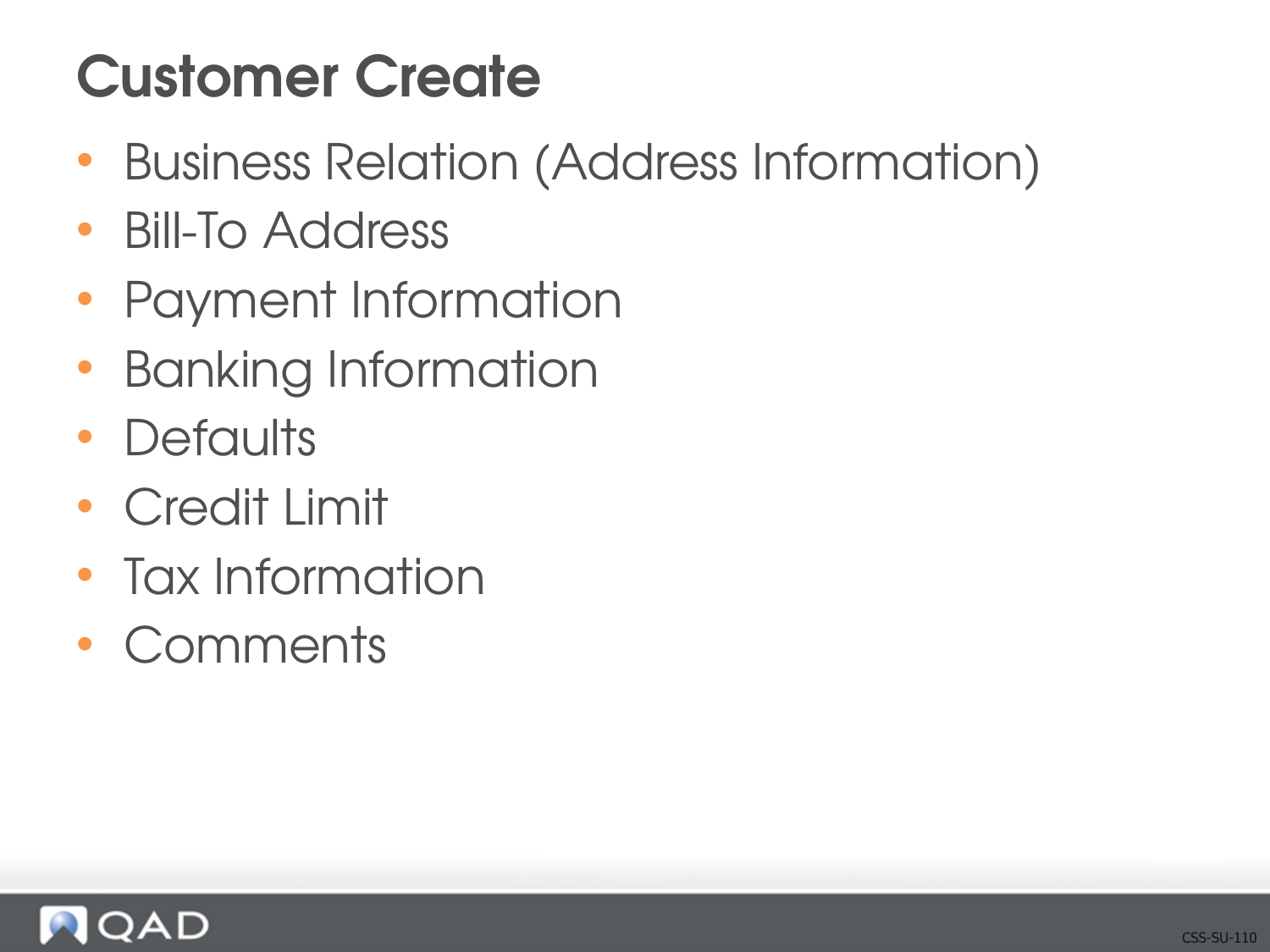

# Customer Create
Business Relation (Address Information)
Bill-To Address
Payment Information
Banking Information
Defaults
Credit Limit
Tax Information
Comments
CSS-SU-110